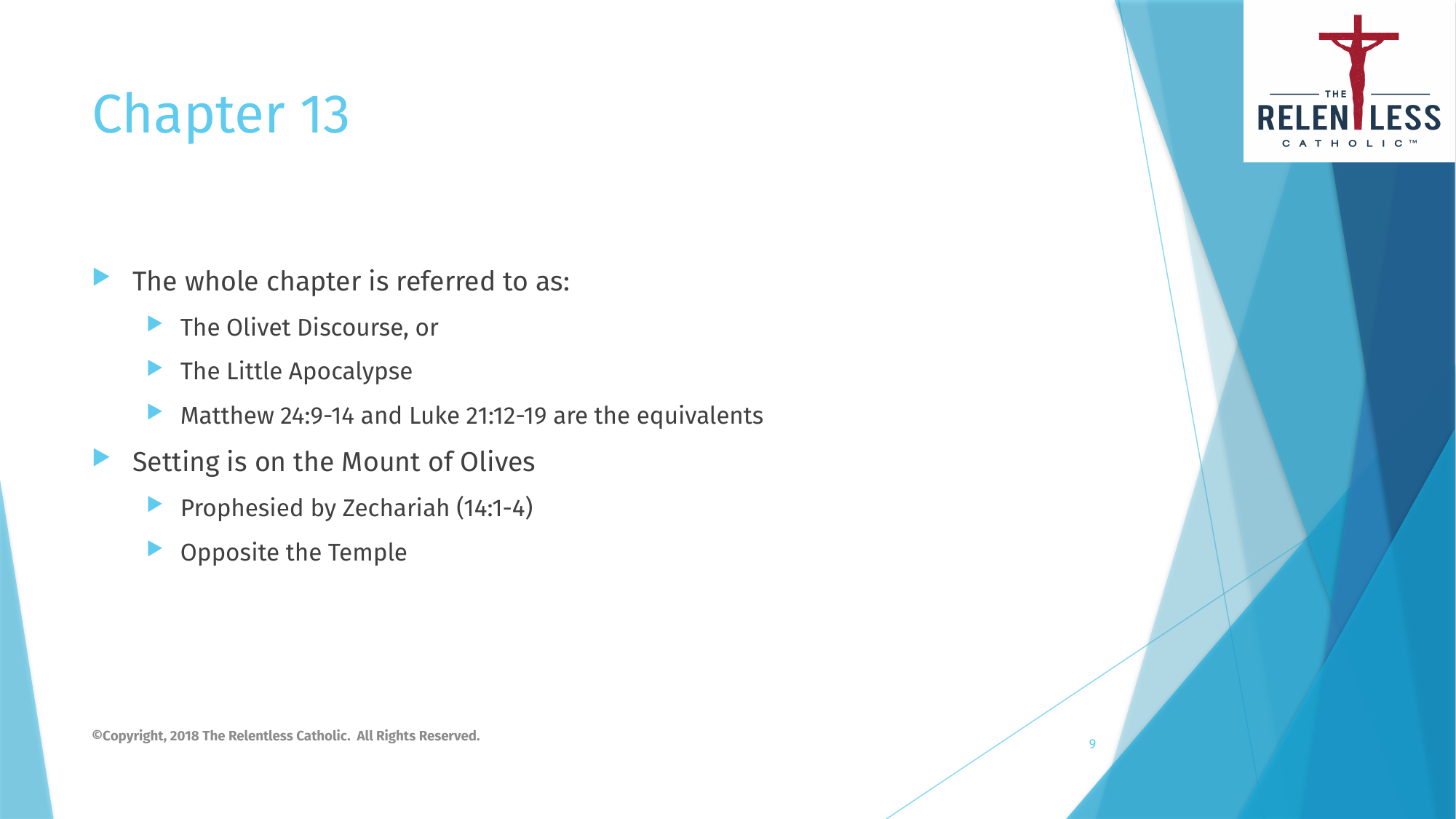

# Chapter 13
The whole chapter is referred to as:
The Olivet Discourse, or
The Little Apocalypse
Matthew 24:9-14 and Luke 21:12-19 are the equivalents
Setting is on the Mount of Olives
Prophesied by Zechariah (14:1-4)
Opposite the Temple
©Copyright, 2018 The Relentless Catholic.  All Rights Reserved.

9